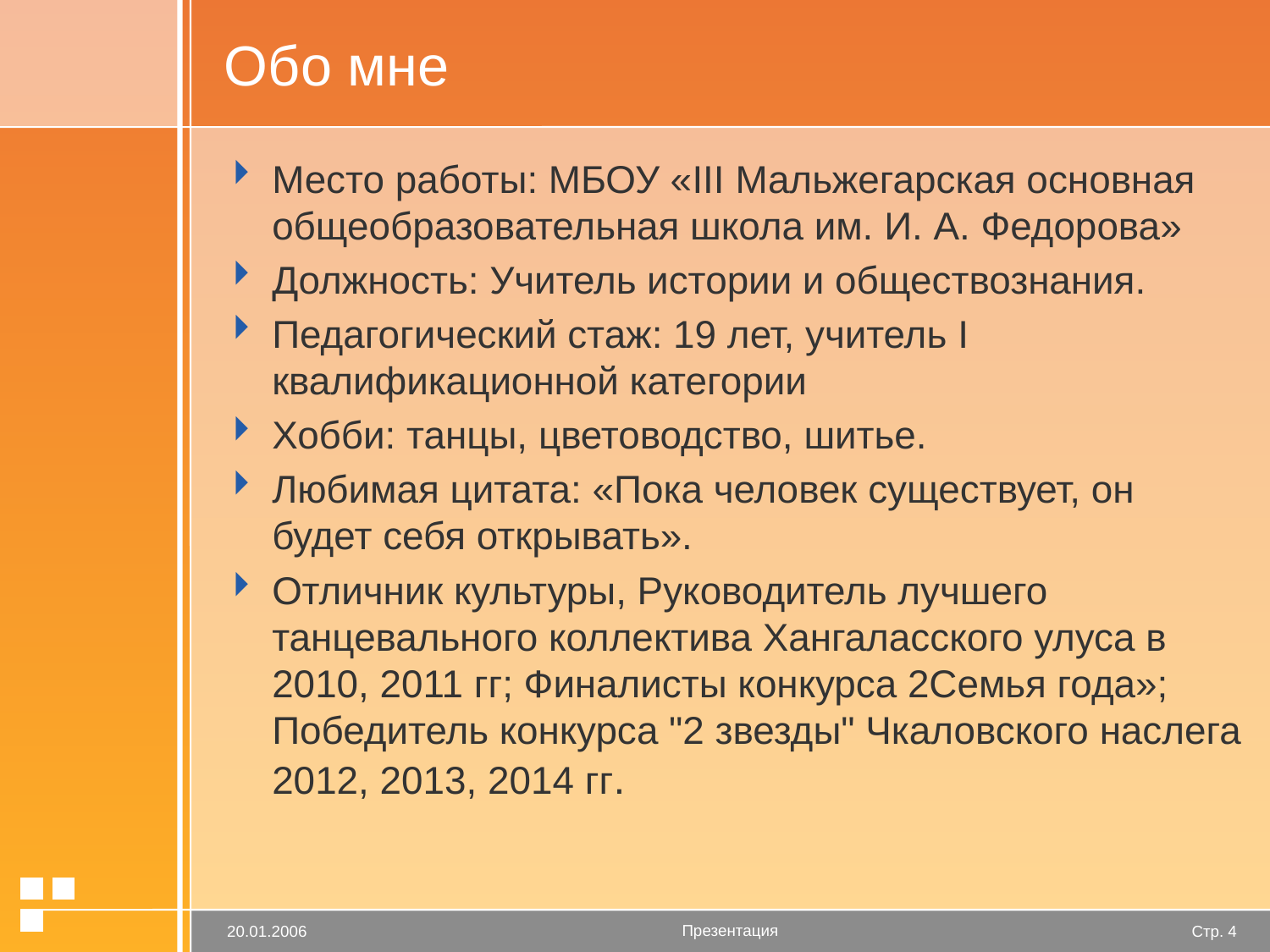

# Обо мне
Место работы: МБОУ «III Мальжегарская основная общеобразовательная школа им. И. А. Федорова»
Должность: Учитель истории и обществознания.
Педагогический стаж: 19 лет, учитель I квалификационной категории
Хобби: танцы, цветоводство, шитье.
Любимая цитата: «Пока человек существует, он будет себя открывать».
Отличник культуры, Руководитель лучшего танцевального коллектива Хангаласского улуса в  2010, 2011 гг; Финалисты конкурса 2Семья года»; Победитель конкурса "2 звезды" Чкаловского наслега 2012, 2013, 2014 гг.